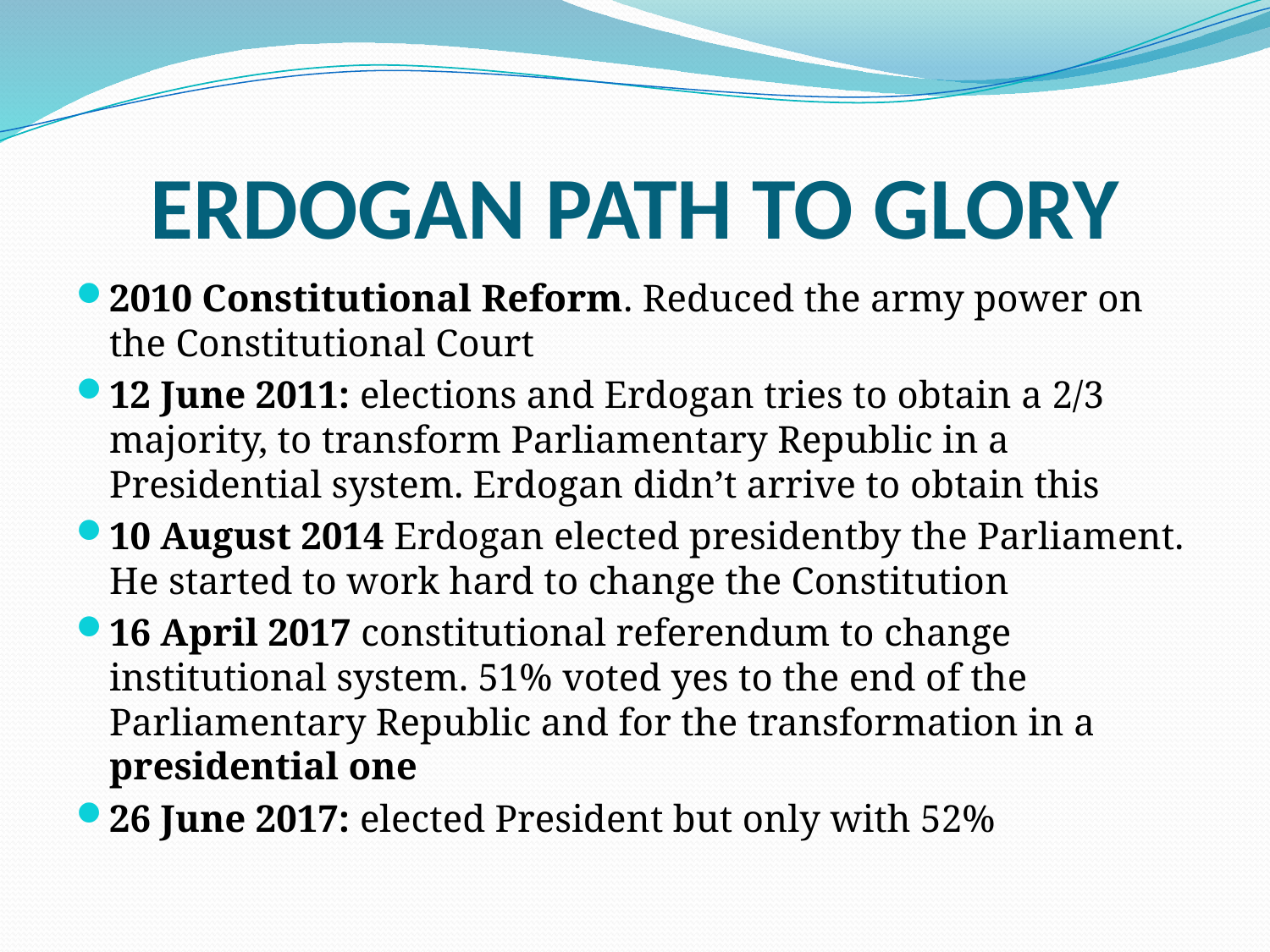

# ERDOGAN PATH TO GLORY
2010 Constitutional Reform. Reduced the army power on the Constitutional Court
12 June 2011: elections and Erdogan tries to obtain a 2/3 majority, to transform Parliamentary Republic in a Presidential system. Erdogan didn’t arrive to obtain this
10 August 2014 Erdogan elected presidentby the Parliament. He started to work hard to change the Constitution
16 April 2017 constitutional referendum to change institutional system. 51% voted yes to the end of the Parliamentary Republic and for the transformation in a presidential one
26 June 2017: elected President but only with 52%